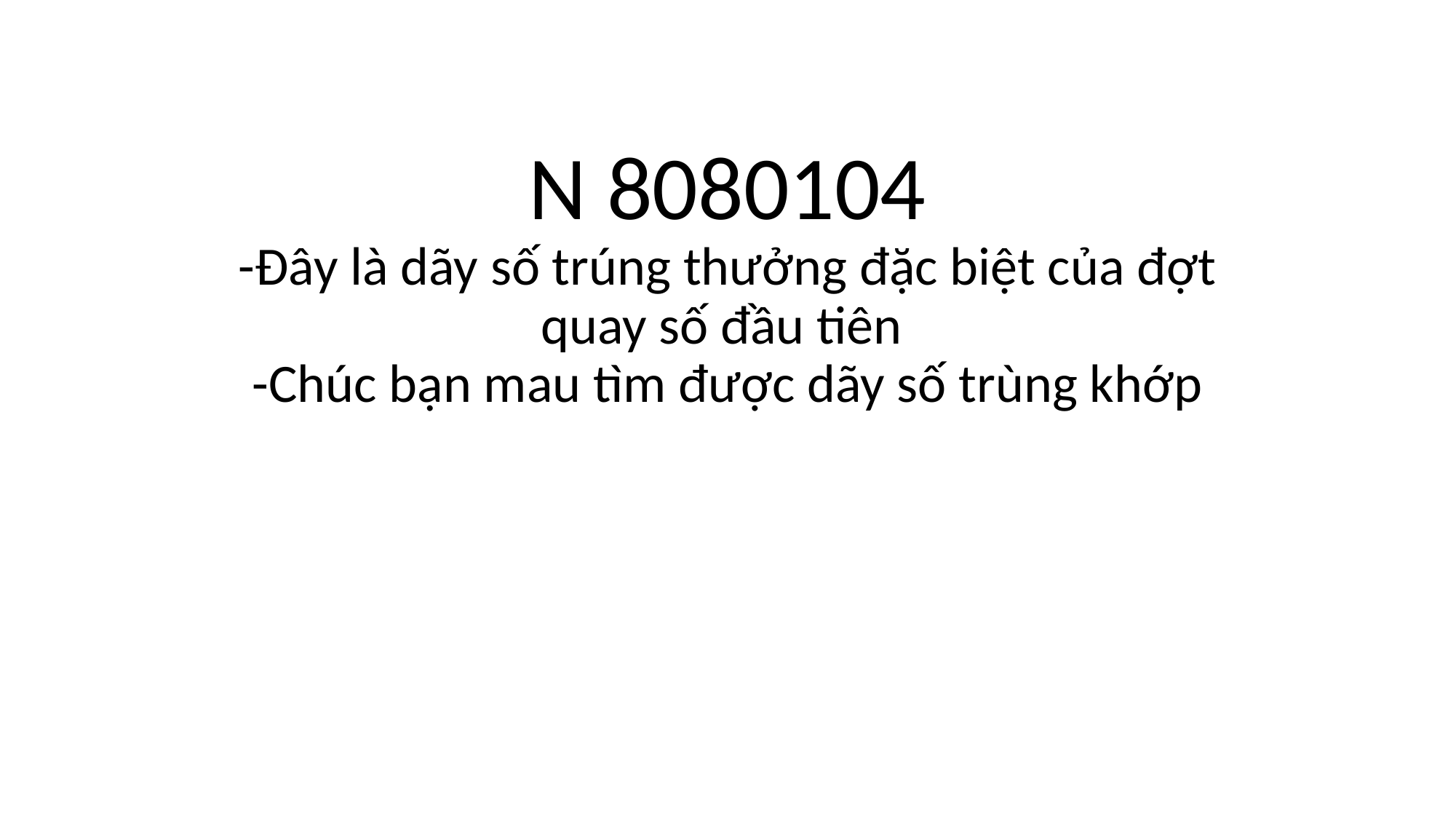

# N 8080104 -Đây là dãy số trúng thưởng đặc biệt của đợt quay số đầu tiên -Chúc bạn mau tìm được dãy số trùng khớp